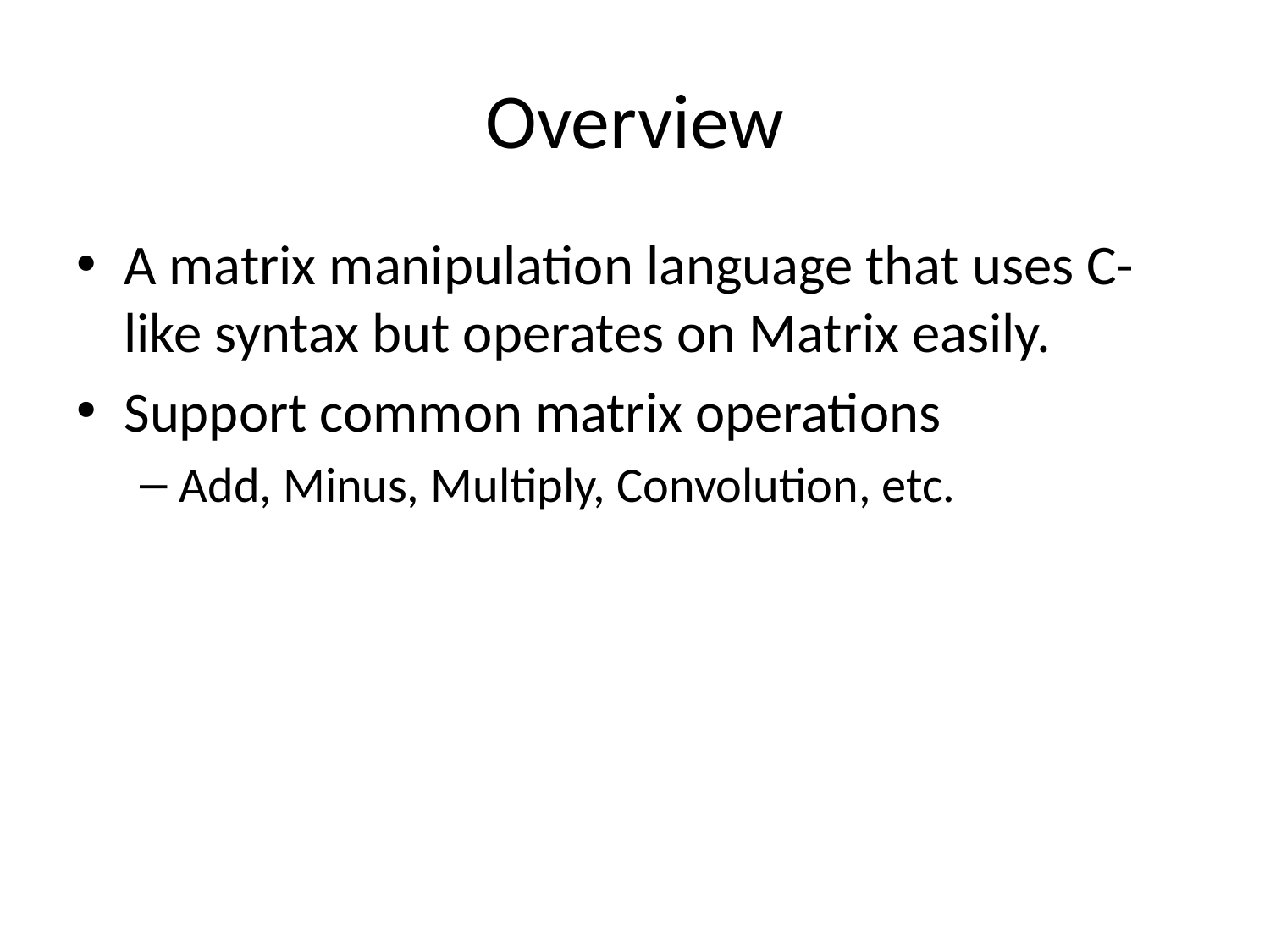

# Overview
A matrix manipulation language that uses C-like syntax but operates on Matrix easily.
Support common matrix operations
Add, Minus, Multiply, Convolution, etc.